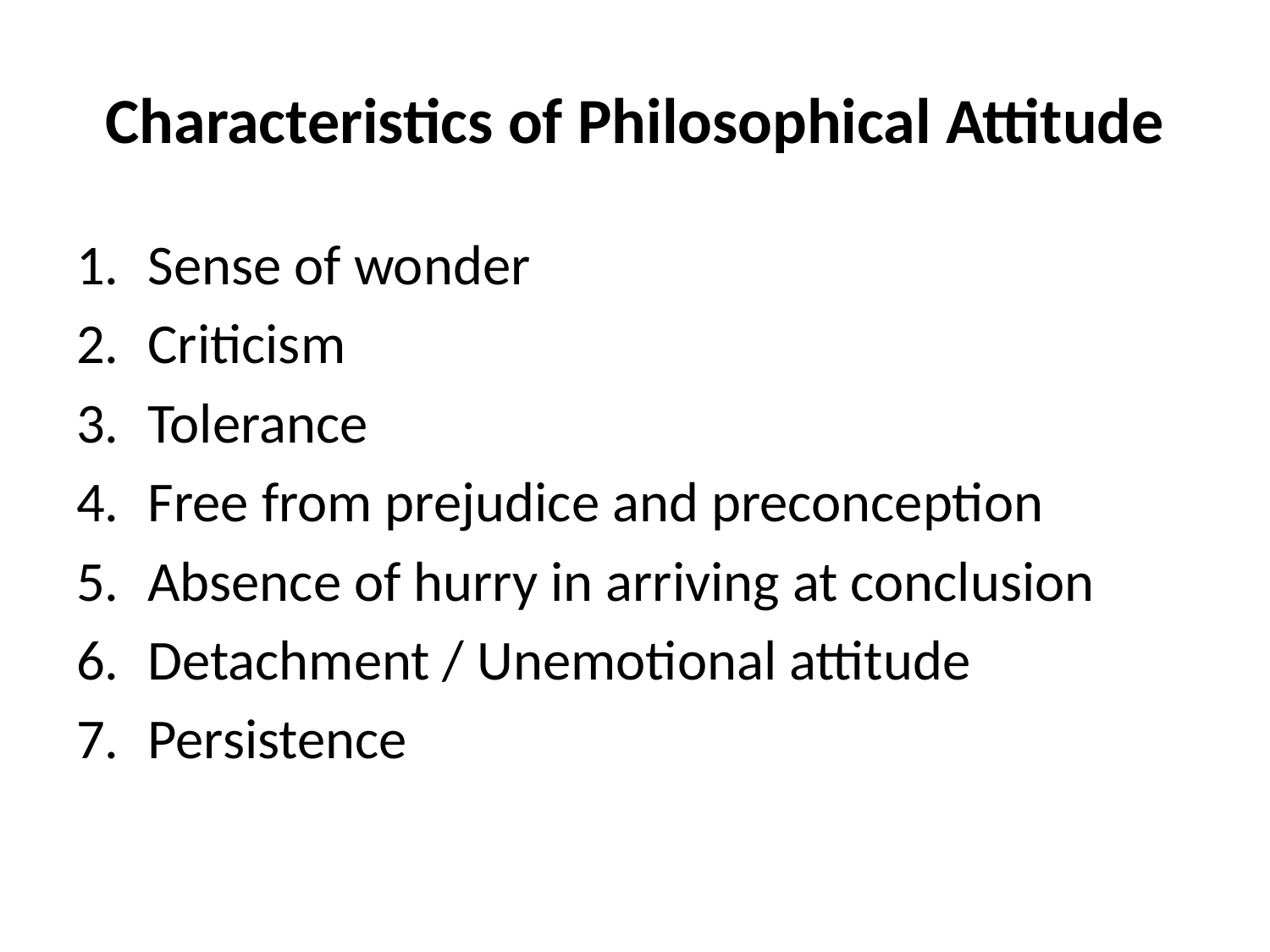

# Characteristics of Philosophical Attitude
Sense of wonder
Criticism
Tolerance
Free from prejudice and preconception
Absence of hurry in arriving at conclusion
Detachment / Unemotional attitude
Persistence